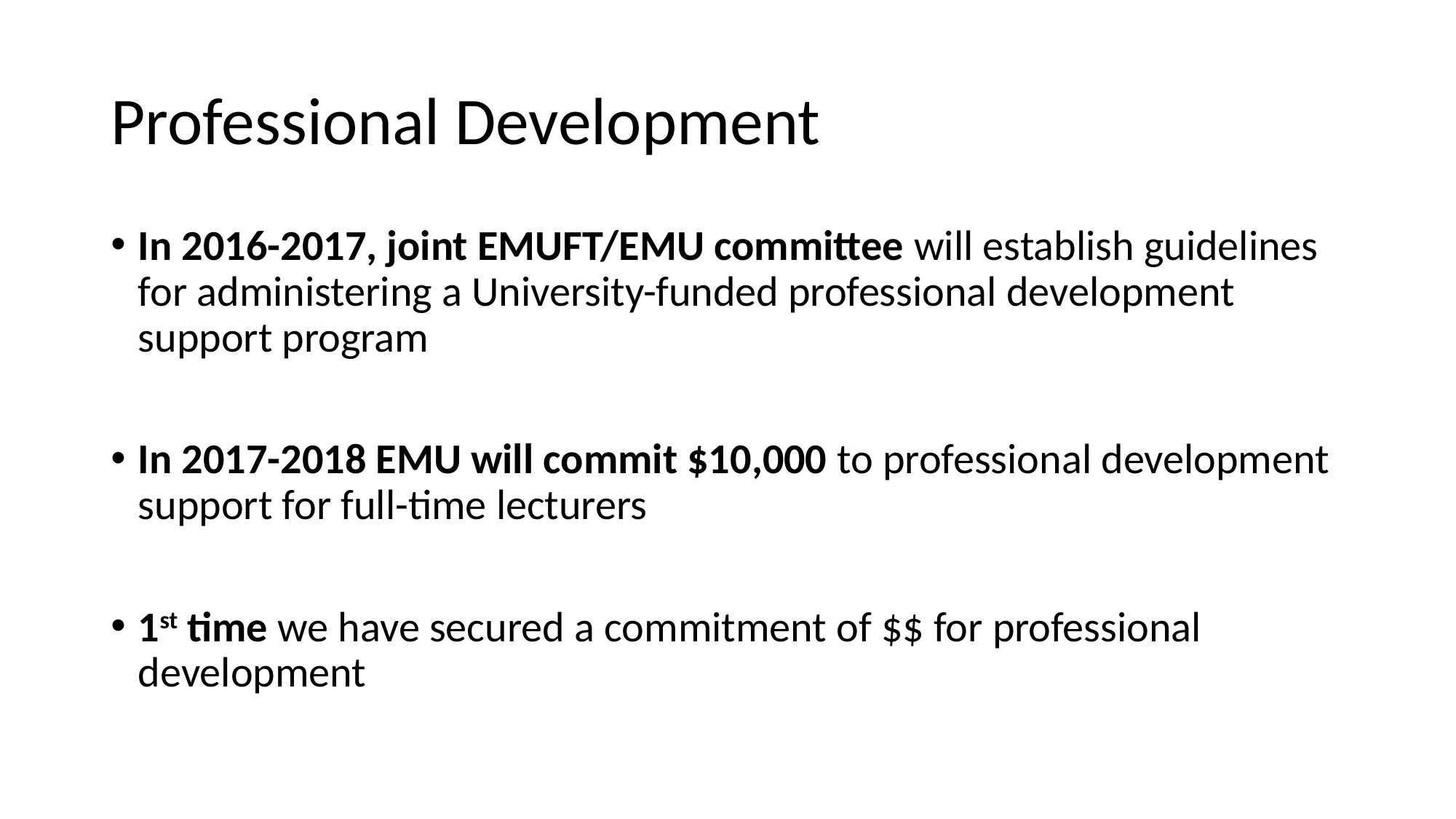

# Professional Development
In 2016-2017, joint EMUFT/EMU committee will establish guidelines for administering a University-funded professional development support program

In 2017-2018 EMU will commit $10,000 to professional development support for full-time lecturers

1st time we have secured a commitment of $$ for professional development